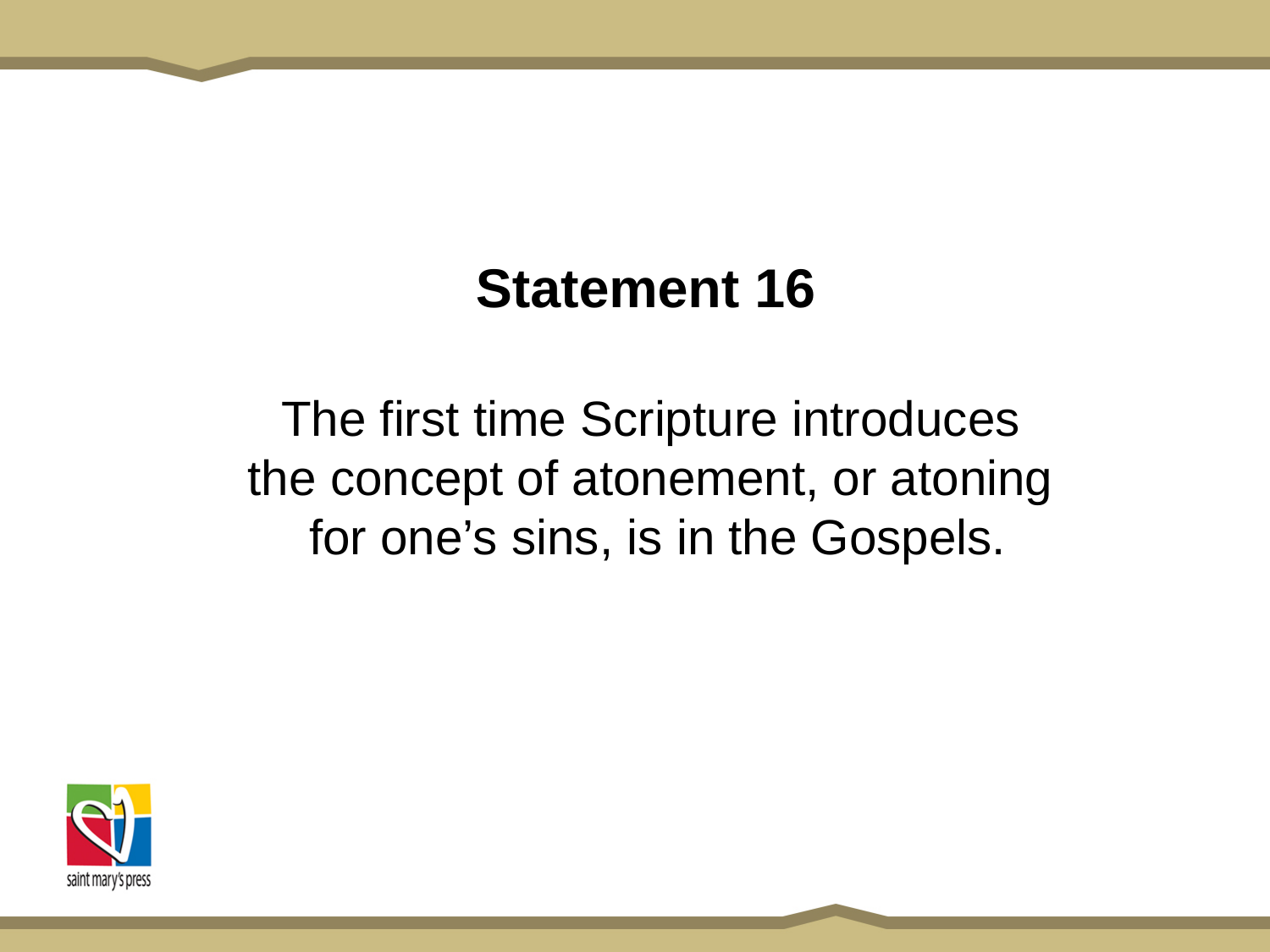

# Statement 16
The first time Scripture introduces
the concept of atonement, or atoning
for one’s sins, is in the Gospels.